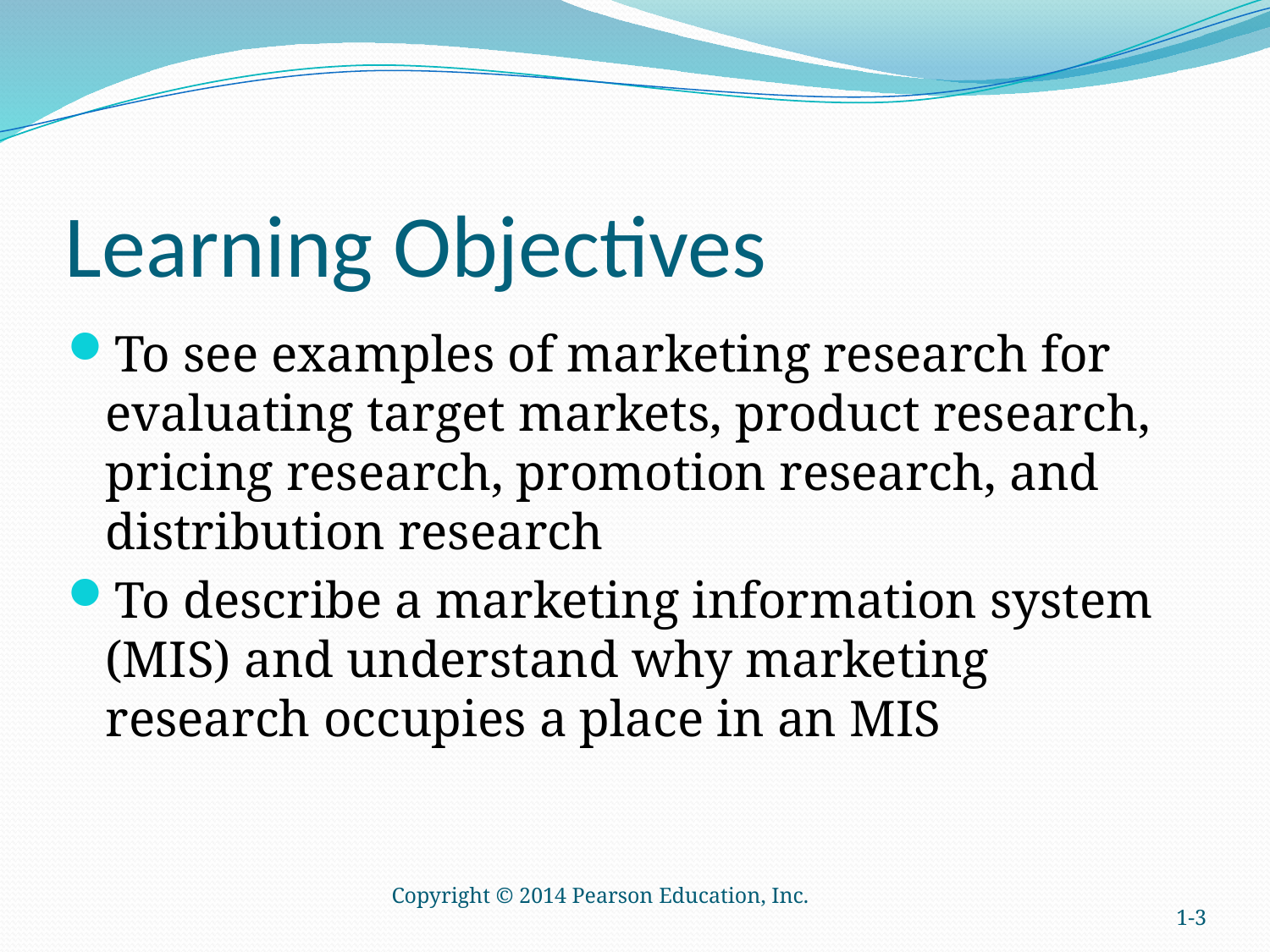

# Learning Objectives
To see examples of marketing research for evaluating target markets, product research, pricing research, promotion research, and distribution research
To describe a marketing information system (MIS) and understand why marketing research occupies a place in an MIS

Copyright © 2014 Pearson Education, Inc.

1-3